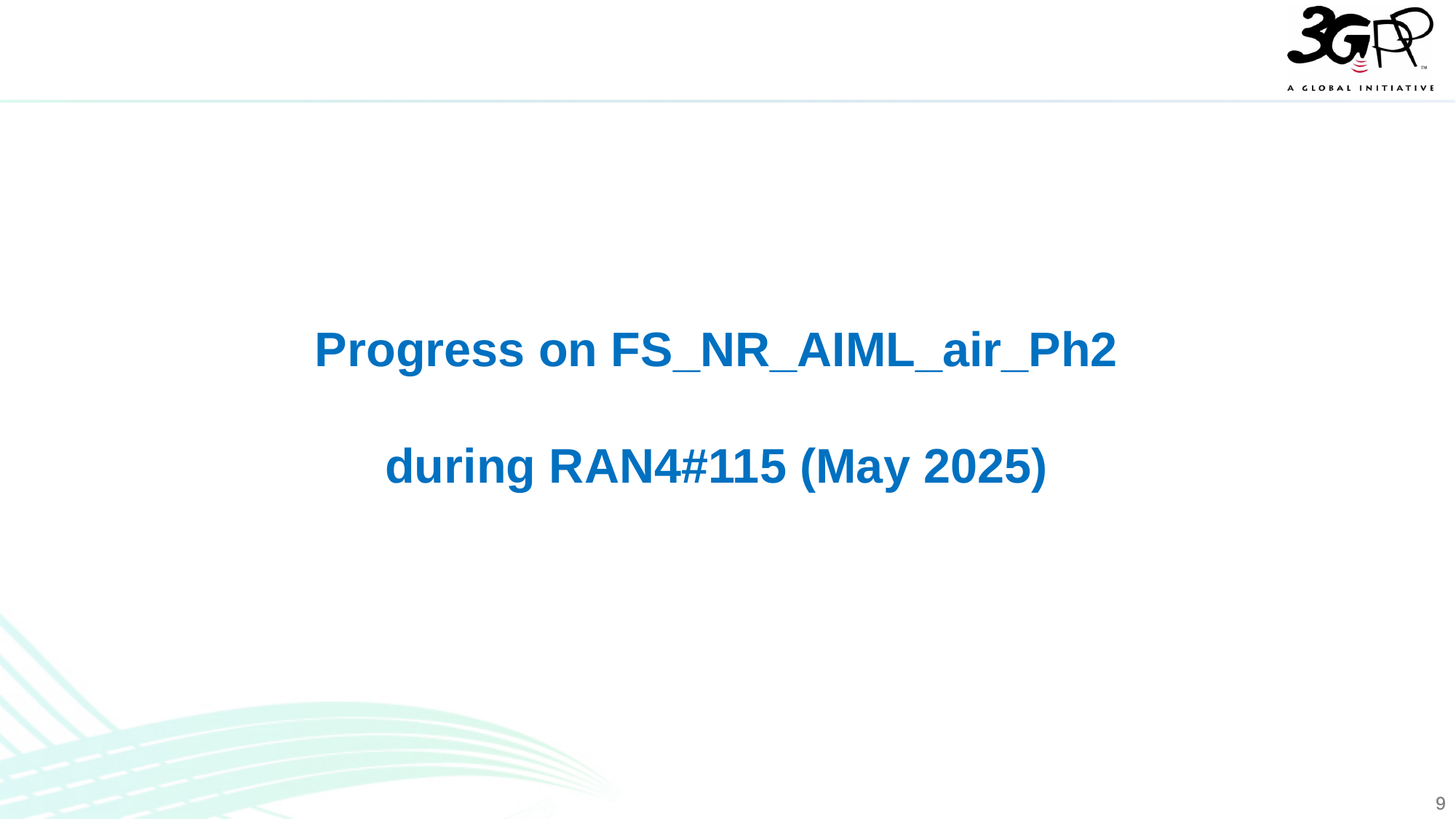

Progress on FS_NR_AIML_air_Ph2
during RAN4#115 (May 2025)